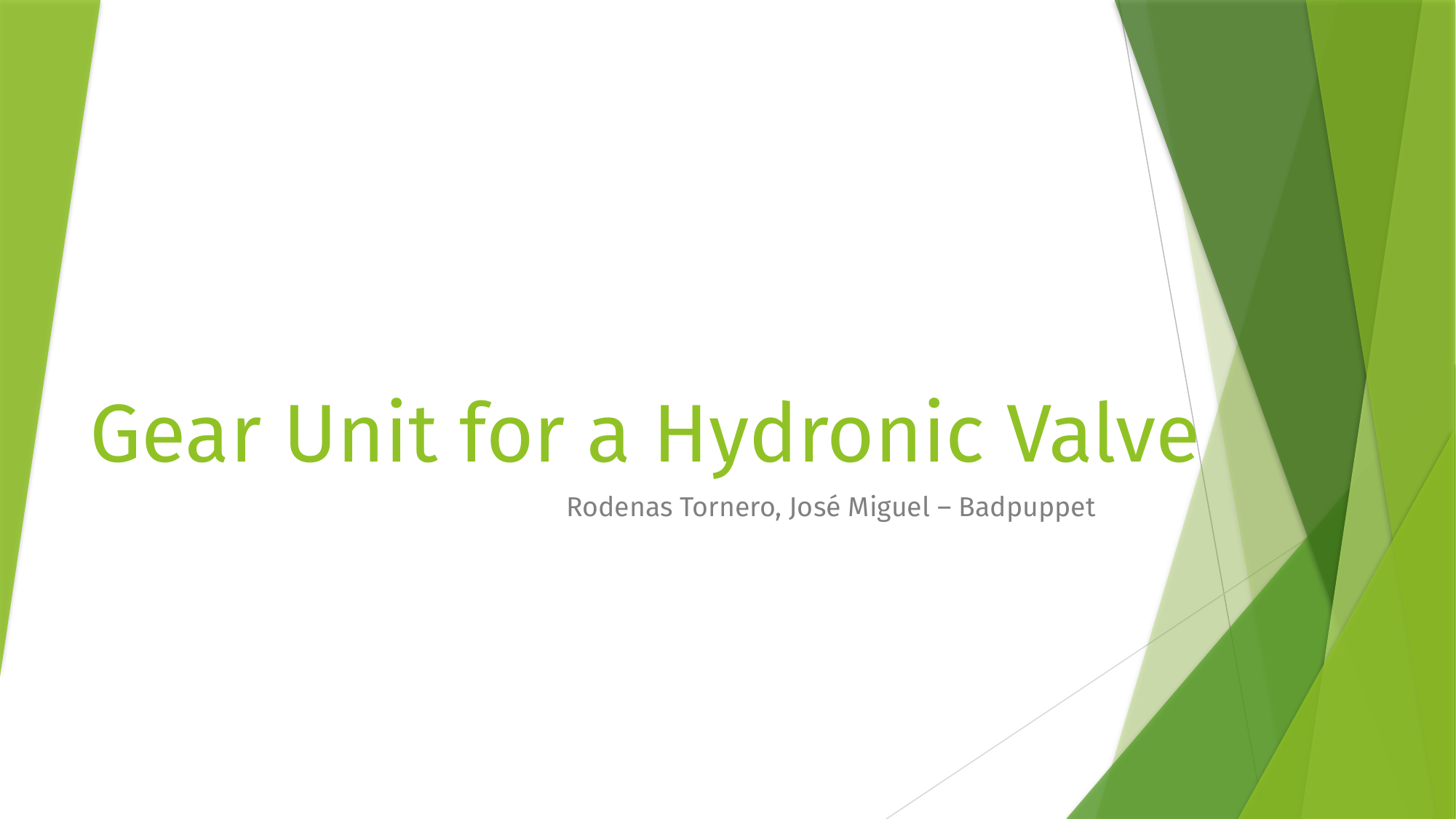

# Gear Unit for a Hydronic Valve
Rodenas Tornero, José Miguel – Badpuppet